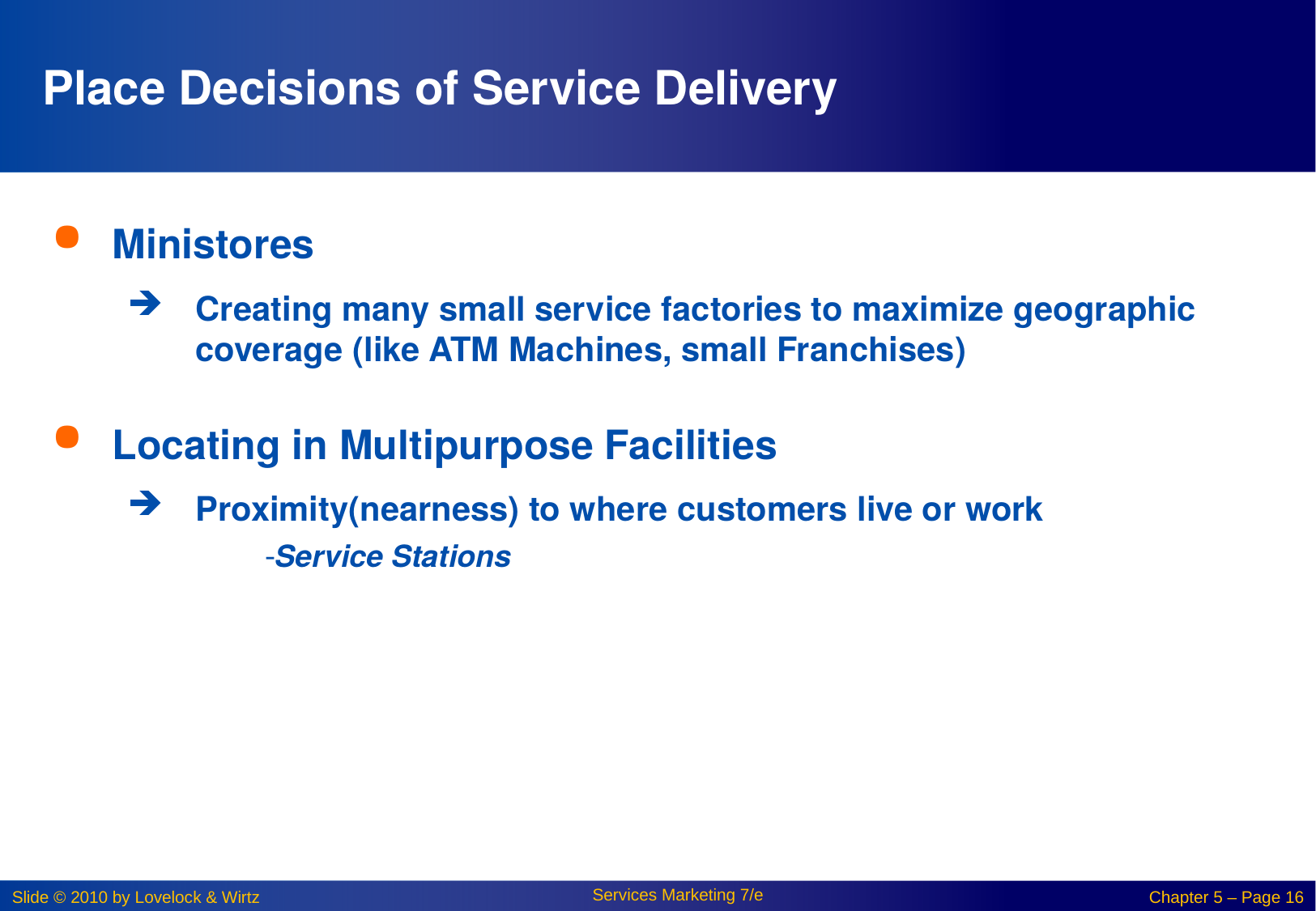

# Place Decisions of Service Delivery
Ministores
Creating many small service factories to maximize geographic coverage (like ATM Machines, small Franchises)
Locating in Multipurpose Facilities
Proximity(nearness) to where customers live or work
Service Stations